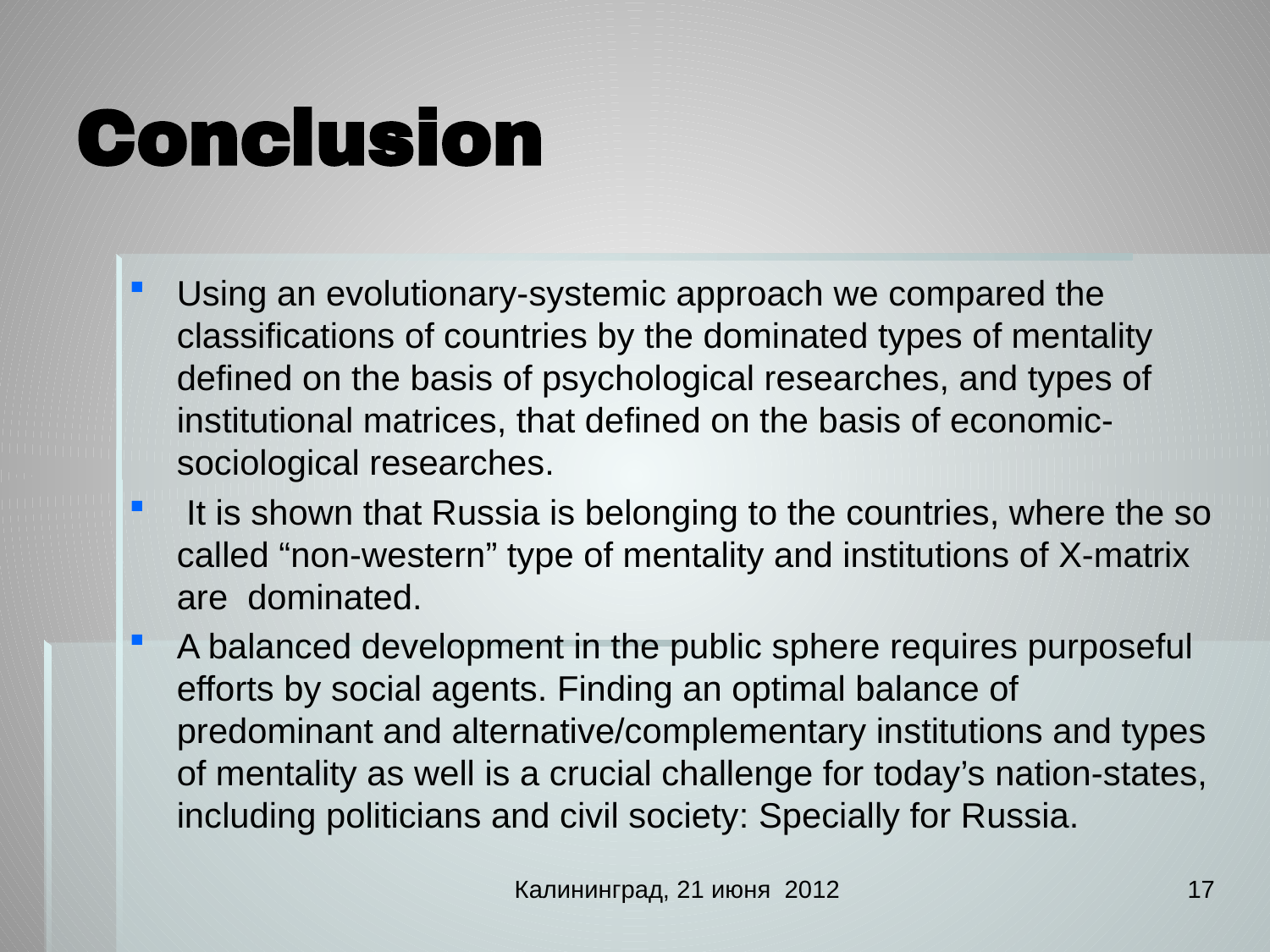

# Conclusion
Using an evolutionary-systemic approach we compared the classifications of countries by the dominated types of mentality defined on the basis of psychological researches, and types of institutional matriсes, that defined on the basis of economic-sociological researches.
 It is shown that Russia is belonging to the countries, where the so called “non-western” type of mentality and institutions of X-matrix are  dominated.
A balanced development in the public sphere requires purposeful efforts by social agents. Finding an optimal balance of predominant and alternative/complementary institutions and types of mentality as well is a crucial challenge for today’s nation-states, including politicians and civil society: Specially for Russia.

Калининград, 21 июня  2012
17